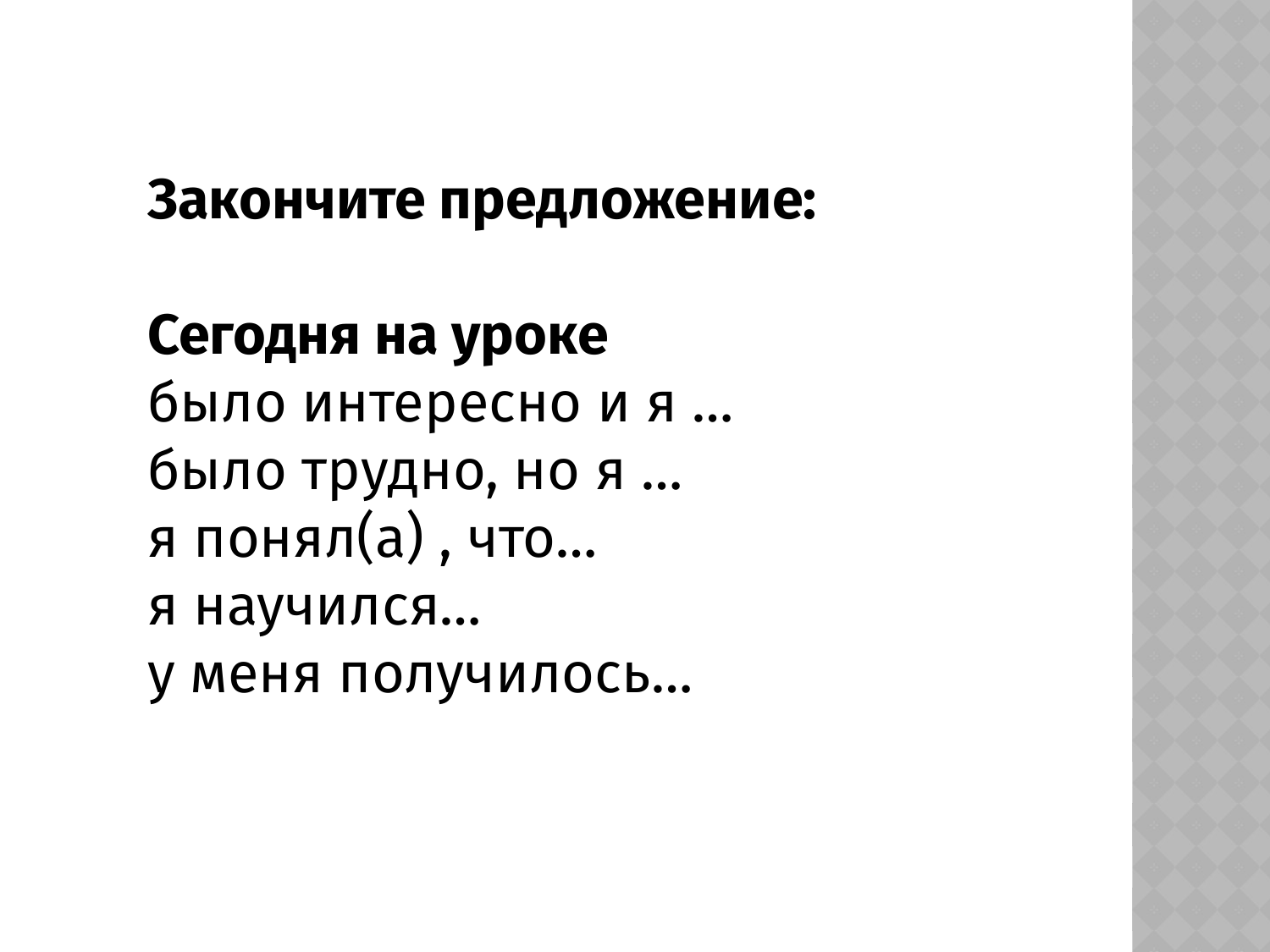

Закончите предложение:

Сегодня на уроке
было интересно и я …
было трудно, но я …
я понял(а) , что…
я научился…
у меня получилось…